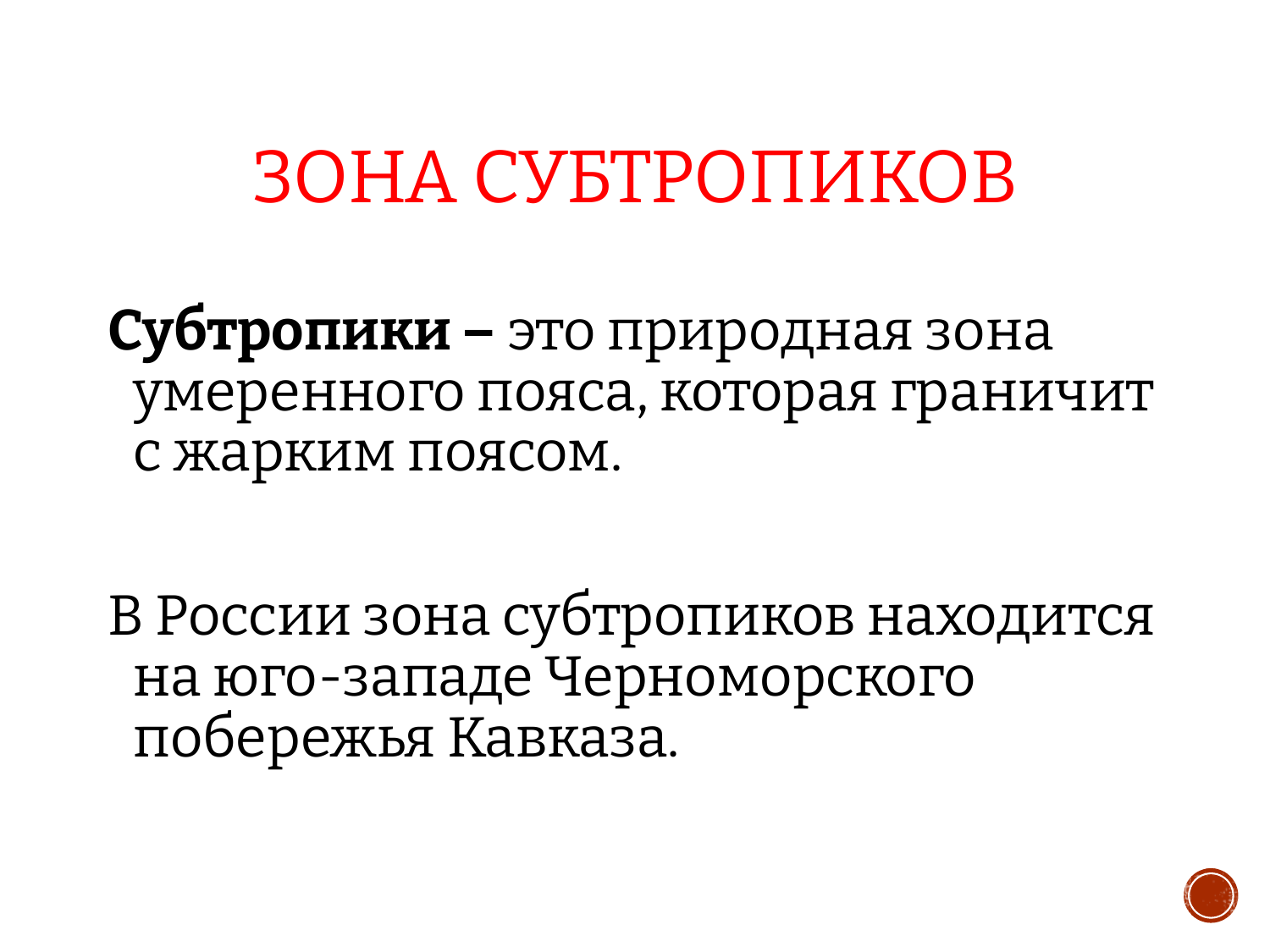

# Зона субтропиков
Субтропики – это природная зона умеренного пояса, которая граничит с жарким поясом.

В России зона субтропиков находится на юго-западе Черноморского побережья Кавказа.